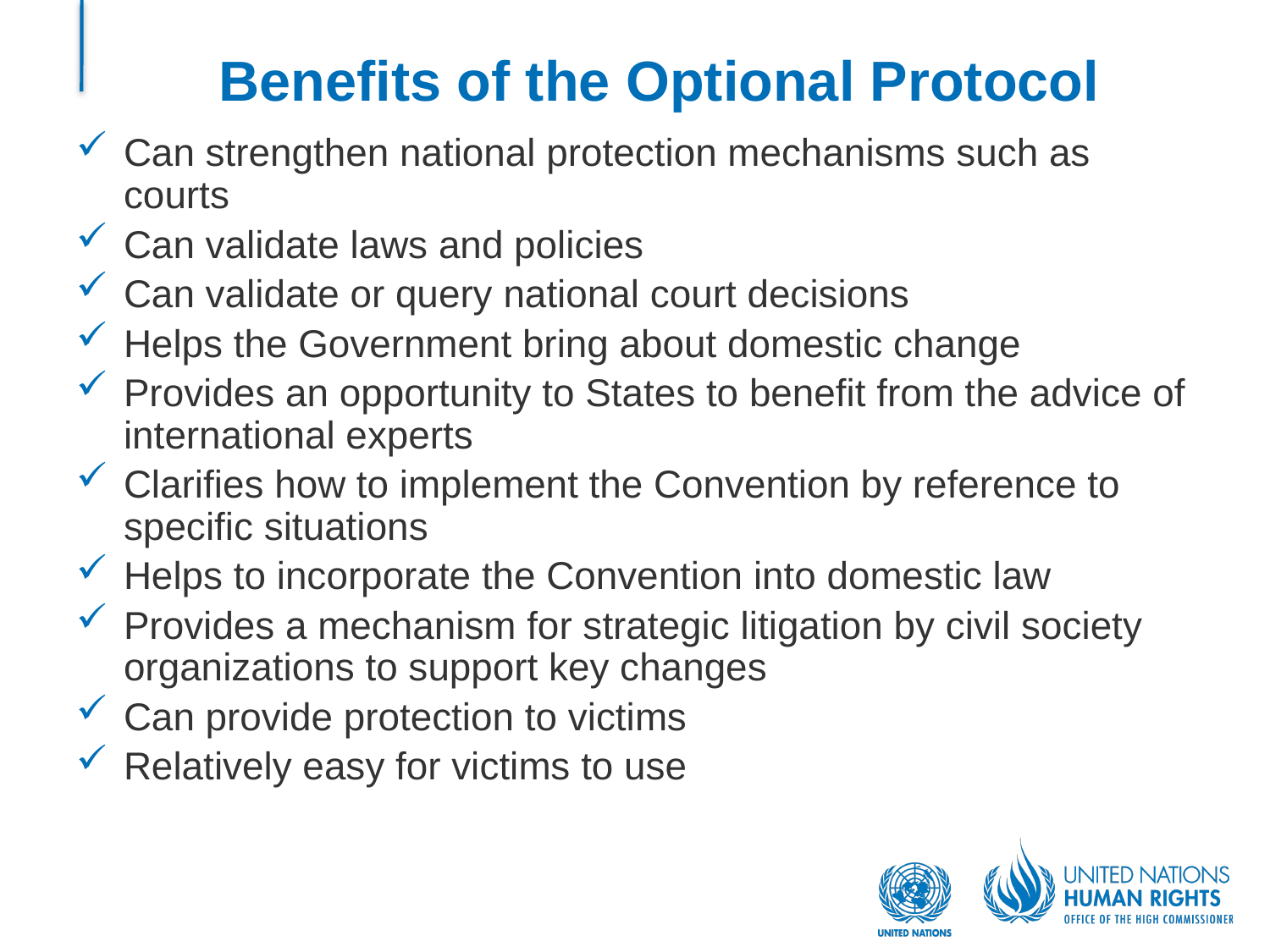

# Benefits of the Optional Protocol
Can strengthen national protection mechanisms such as courts
Can validate laws and policies
Can validate or query national court decisions
Helps the Government bring about domestic change
Provides an opportunity to States to benefit from the advice of international experts
Clarifies how to implement the Convention by reference to specific situations
Helps to incorporate the Convention into domestic law
Provides a mechanism for strategic litigation by civil society organizations to support key changes
Can provide protection to victims
Relatively easy for victims to use